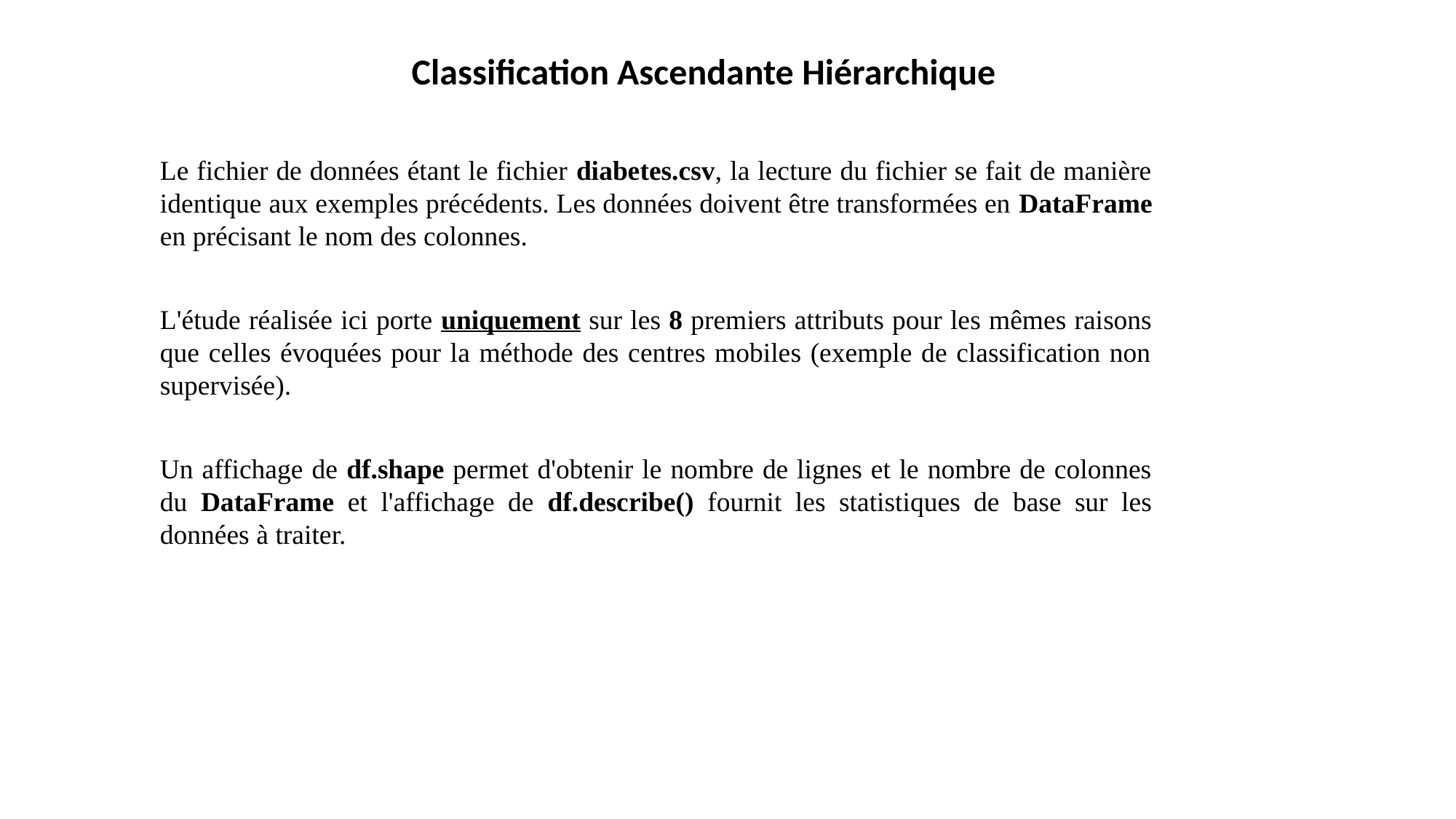

Classification Ascendante Hiérarchique
Le fichier de données étant le fichier diabetes.csv, la lecture du fichier se fait de manière identique aux exemples précédents. Les données doivent être transformées en DataFrame en précisant le nom des colonnes.

L'étude réalisée ici porte uniquement sur les 8 premiers attributs pour les mêmes raisons que celles évoquées pour la méthode des centres mobiles (exemple de classification non supervisée).

Un affichage de df.shape permet d'obtenir le nombre de lignes et le nombre de colonnes du DataFrame et l'affichage de df.describe() fournit les statistiques de base sur les données à traiter.